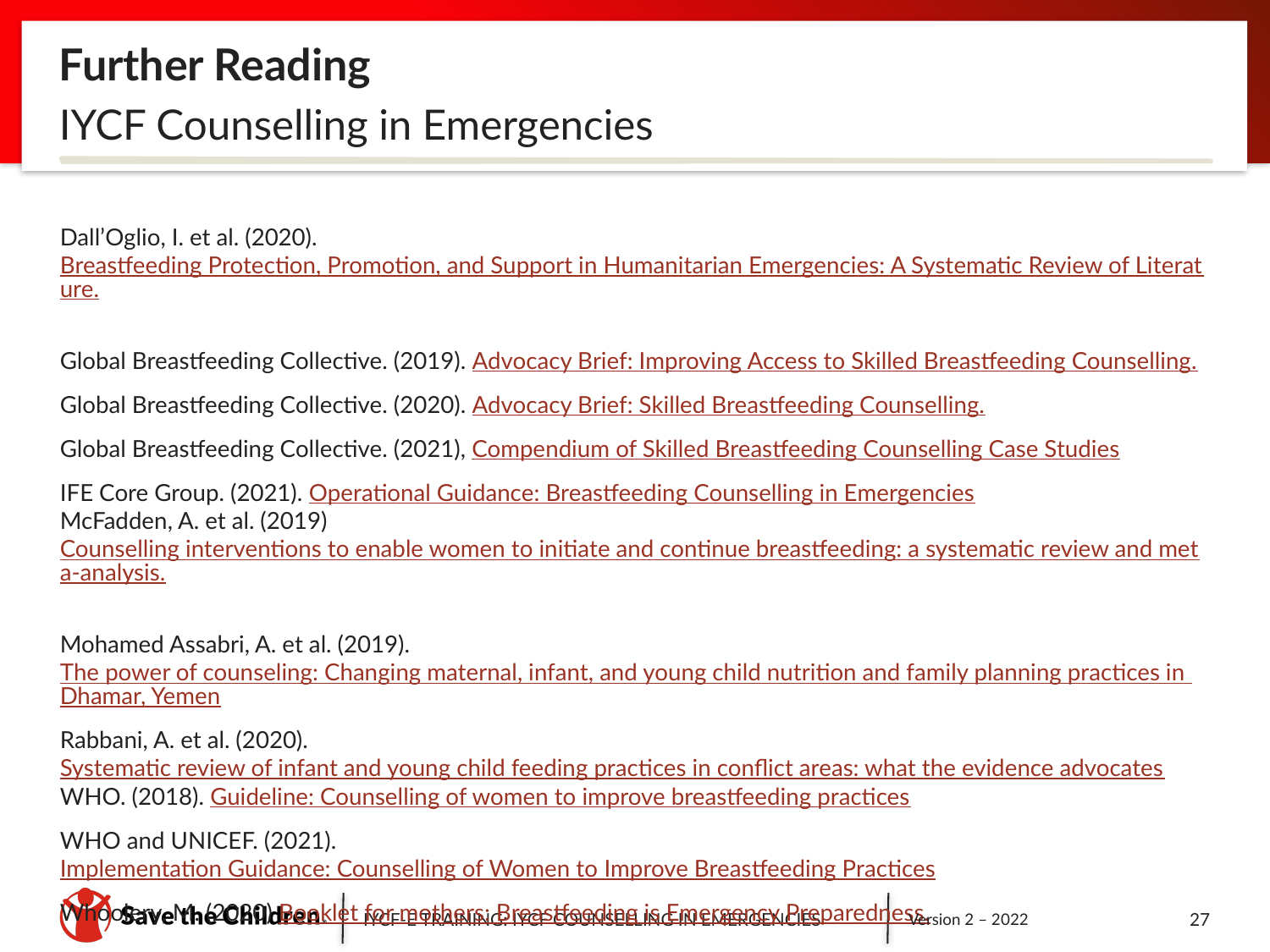

# Further Reading
IYCF Counselling in Emergencies
Dall’Oglio, I. et al. (2020). Breastfeeding Protection, Promotion, and Support in Humanitarian Emergencies: A Systematic Review of Literature.
Global Breastfeeding Collective. (2019). Advocacy Brief: Improving Access to Skilled Breastfeeding Counselling.
Global Breastfeeding Collective. (2020). Advocacy Brief: Skilled Breastfeeding Counselling.
Global Breastfeeding Collective. (2021), Compendium of Skilled Breastfeeding Counselling Case Studies
IFE Core Group. (2021). Operational Guidance: Breastfeeding Counselling in Emergencies
McFadden, A. et al. (2019) Counselling interventions to enable women to initiate and continue breastfeeding: a systematic review and meta-analysis.
Mohamed Assabri, A. et al. (2019). The power of counseling: Changing maternal, infant, and young child nutrition and family planning practices in Dhamar, Yemen
Rabbani, A. et al. (2020). Systematic review of infant and young child feeding practices in conflict areas: what the evidence advocates
WHO. (2018). Guideline: Counselling of women to improve breastfeeding practices
WHO and UNICEF. (2021). Implementation Guidance: Counselling of Women to Improve Breastfeeding Practices
Whoolery, M. (2020) Booklet for mothers: Breastfeeding is Emergency Preparedness.

IYCF-E TRAINING: IYCF COUNSELLING IN EMERGENCIES
Version 2 – 2022
27